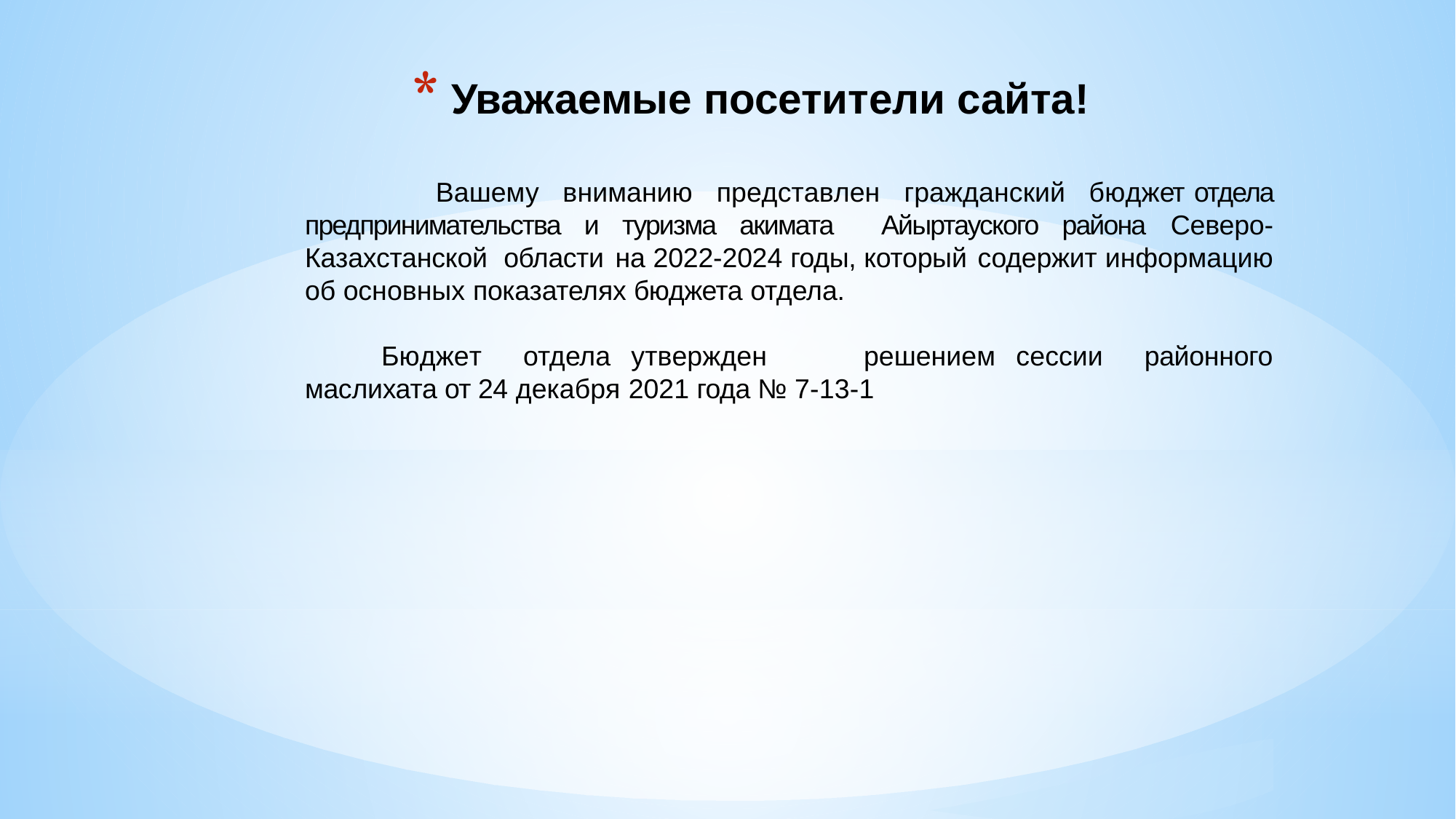

# Уважаемые посетители сайта!
           Вашему  вниманию  представлен  гражданский  бюджет отдела предпринимательства и туризма акимата  Айыртауского района Северо-Казахстанской  области на 2022-2024 годы, который содержит информацию об основных показателях бюджета отдела.

Бюджет	отдела утвержден	решением сессии  районного маслихата от 24 декабря 2021 года № 7-13-1